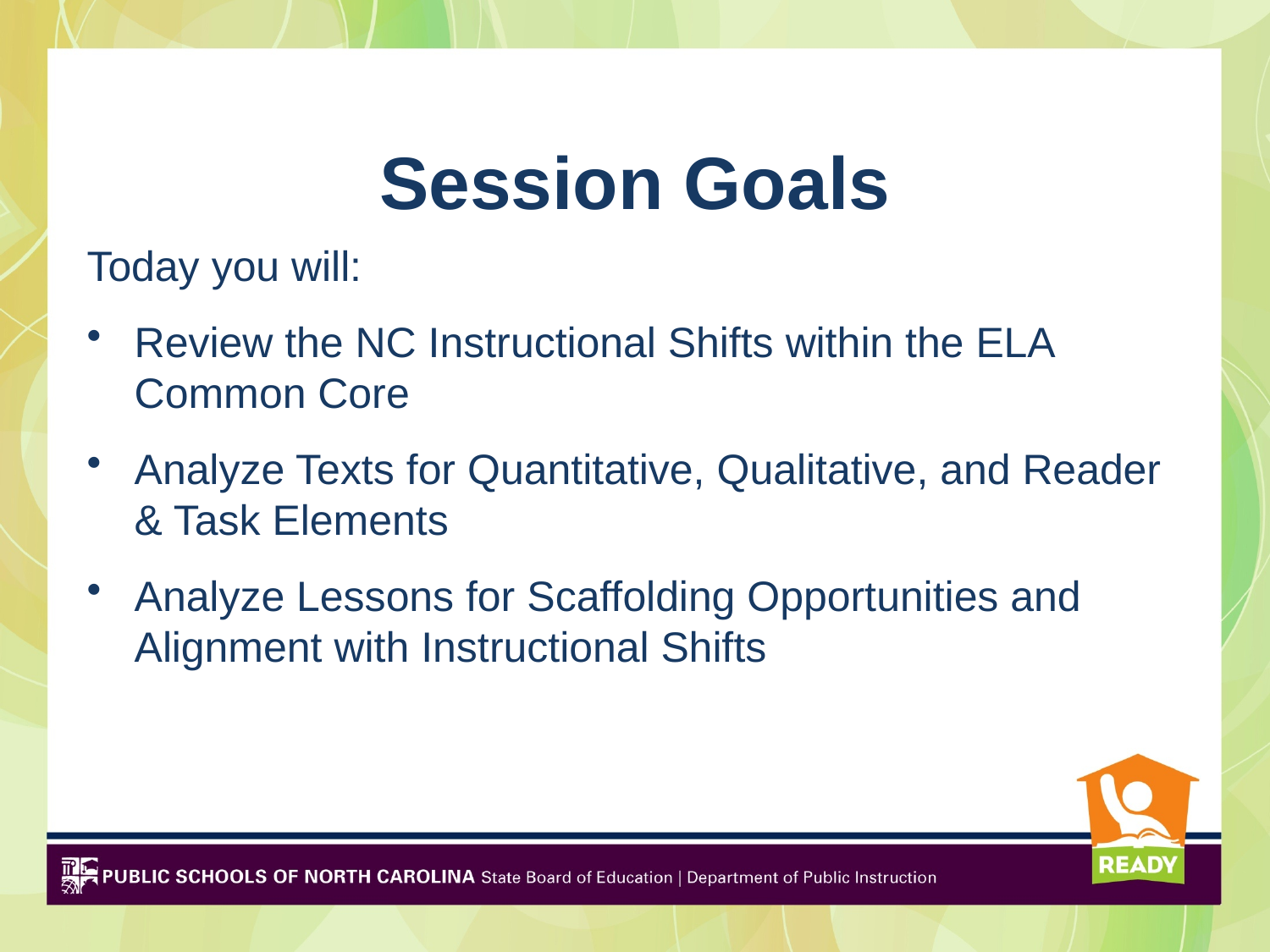

# Session Goals
Today you will:
Review the NC Instructional Shifts within the ELA Common Core
Analyze Texts for Quantitative, Qualitative, and Reader & Task Elements
Analyze Lessons for Scaffolding Opportunities and Alignment with Instructional Shifts